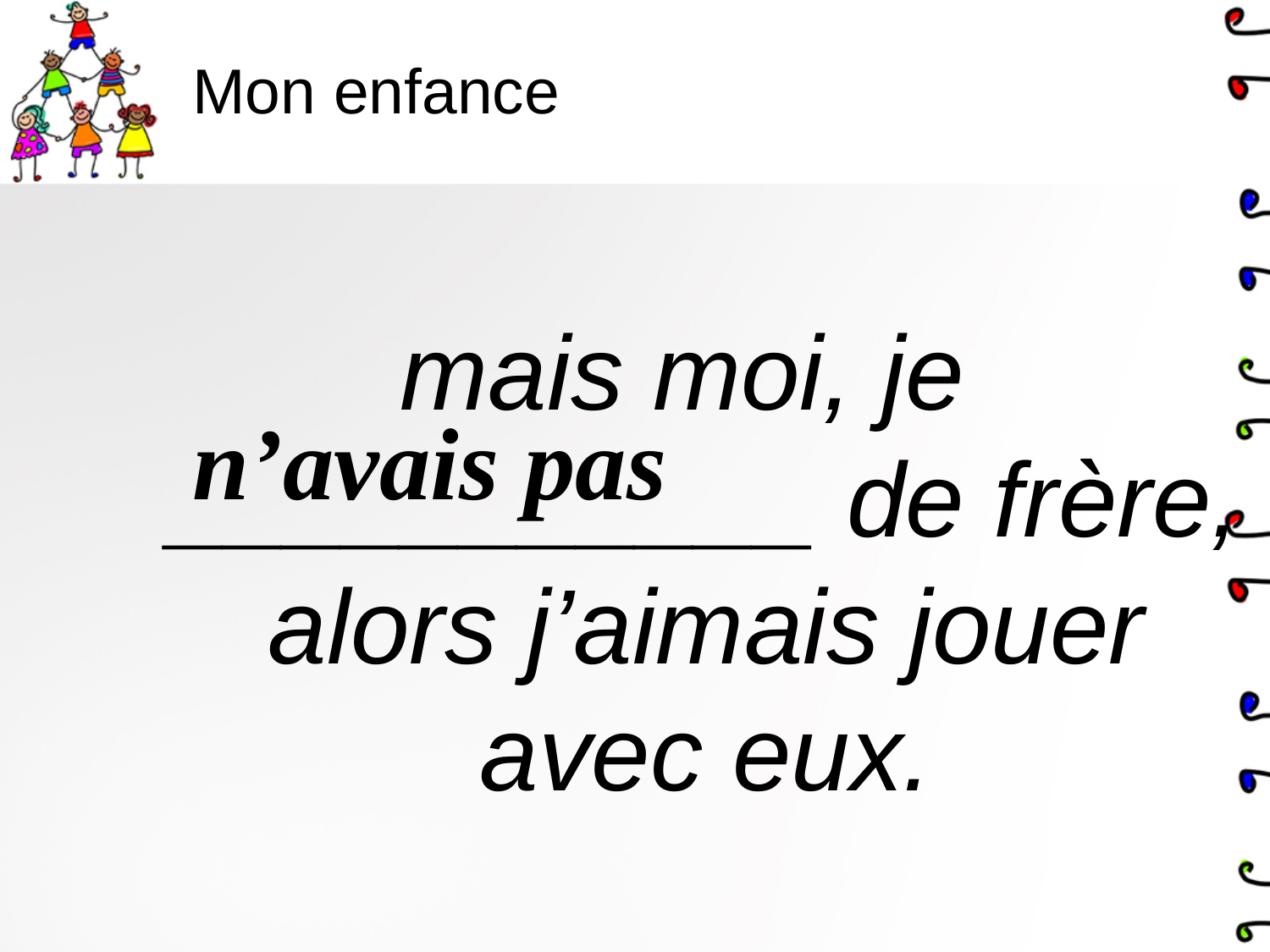

# Mon enfance
mais moi, je ___________ de frère, alors j’aimais jouer avec eux.
n’avais pas